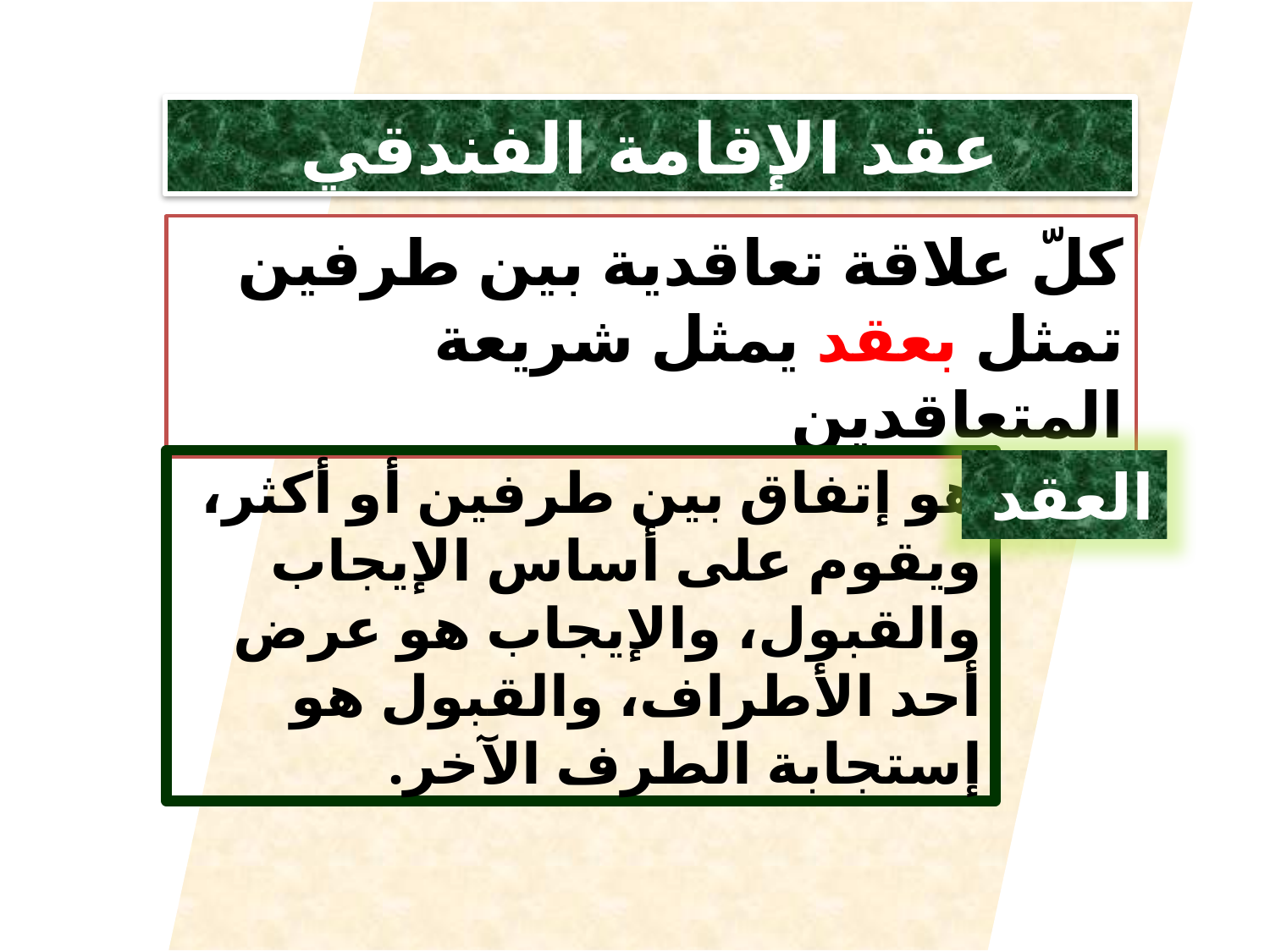

عقد الإقامة الفندقي
كلّ علاقة تعاقدية بين طرفين تمثل بعقد يمثل شريعة المتعاقدين
هو إتفاق بين طرفين أو أكثر، ويقوم على أساس الإيجاب والقبول، والإيجاب هو عرض أحد الأطراف، والقبول هو إستجابة الطرف الآخر.
العقد